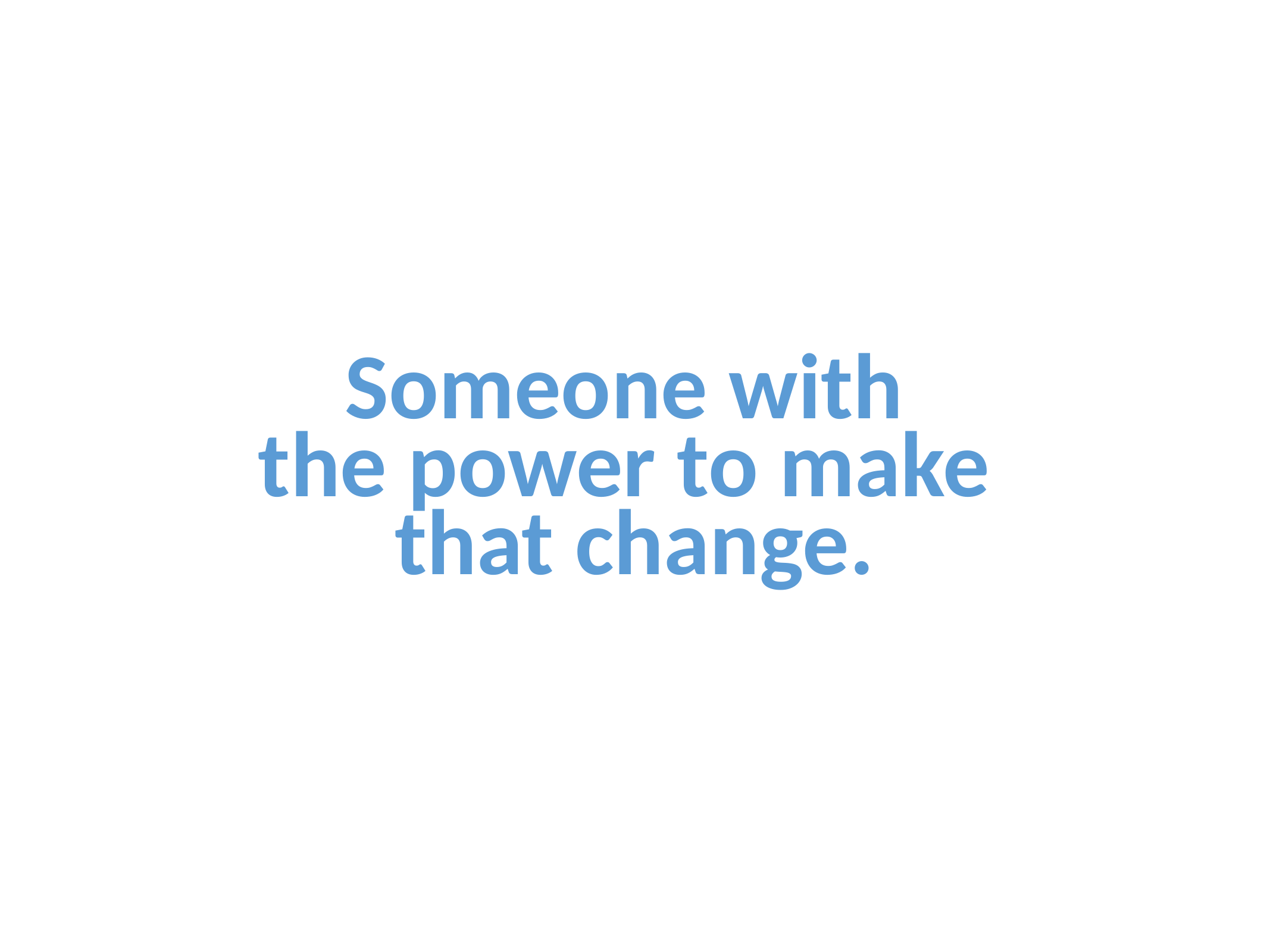

Someone with
the power to make
that change.